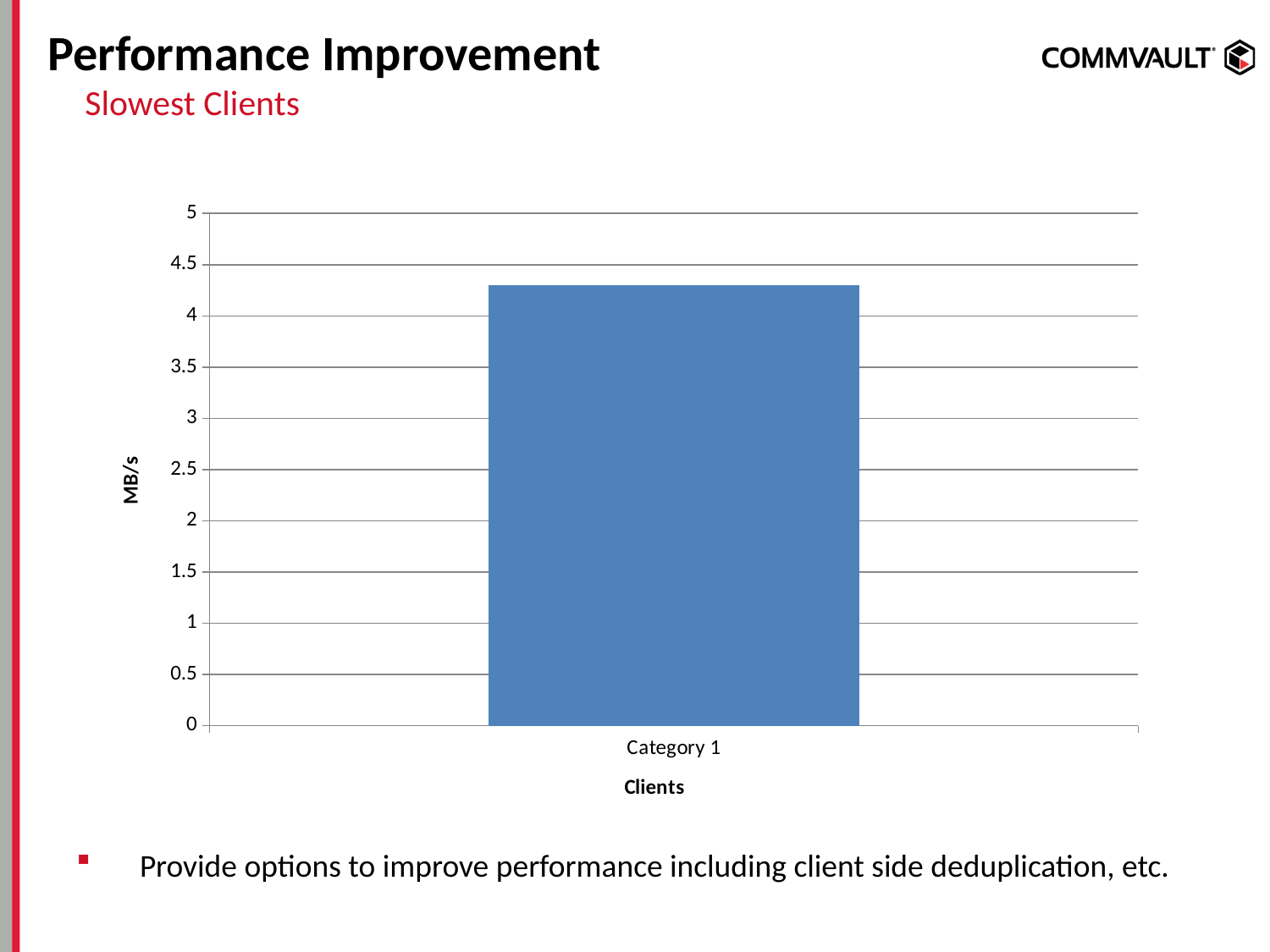

# Performance Improvement
Slowest Clients

### Chart

| Category | Series 1 |
|---|---|
| Category 1 | 4.3 |
Provide options to improve performance including client side deduplication, etc.